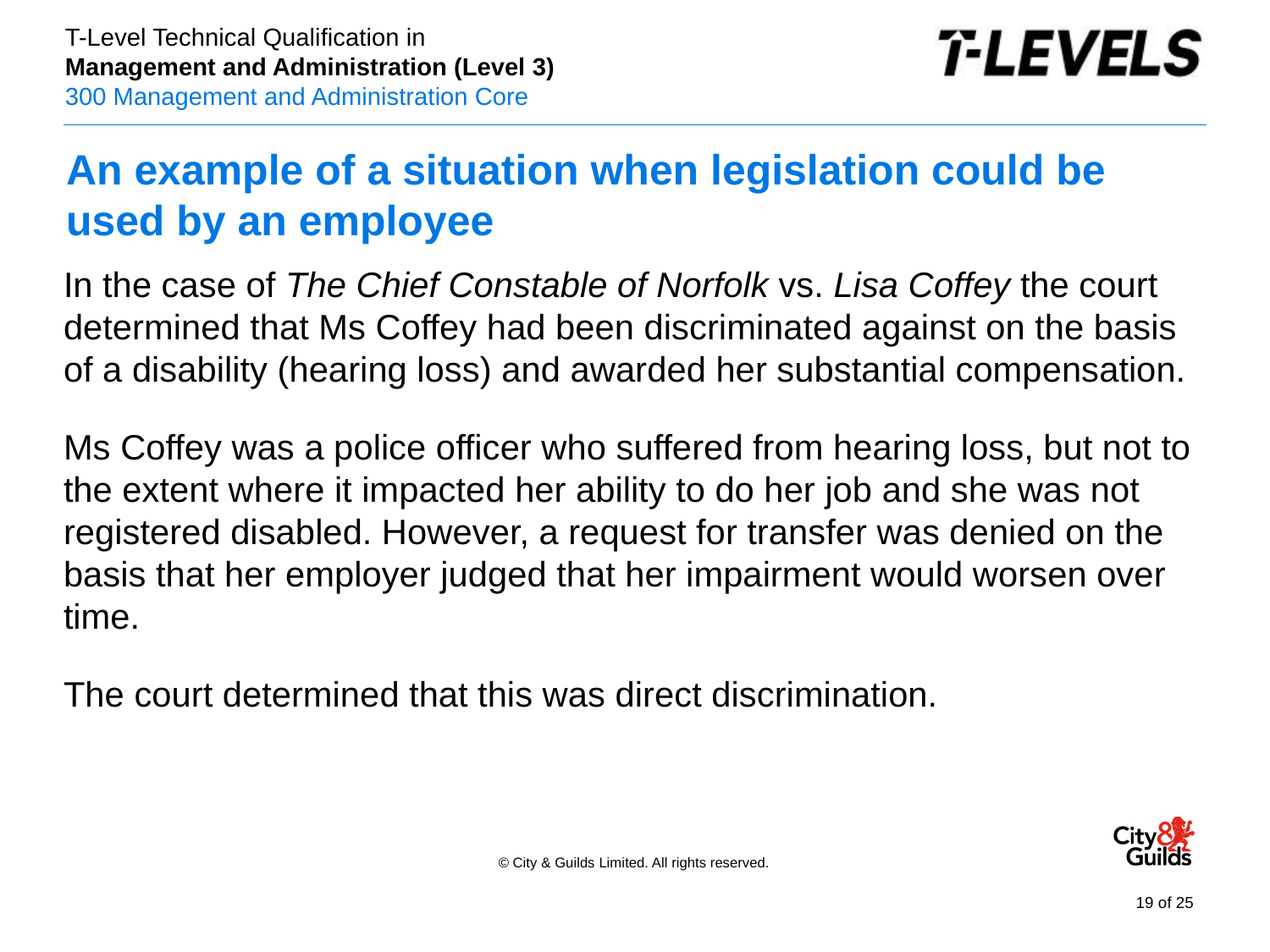

# An example of a situation when legislation could be used by an employee
In the case of The Chief Constable of Norfolk vs. Lisa Coffey the court determined that Ms Coffey had been discriminated against on the basis of a disability (hearing loss) and awarded her substantial compensation.
Ms Coffey was a police officer who suffered from hearing loss, but not to the extent where it impacted her ability to do her job and she was not registered disabled. However, a request for transfer was denied on the basis that her employer judged that her impairment would worsen over time.
The court determined that this was direct discrimination.